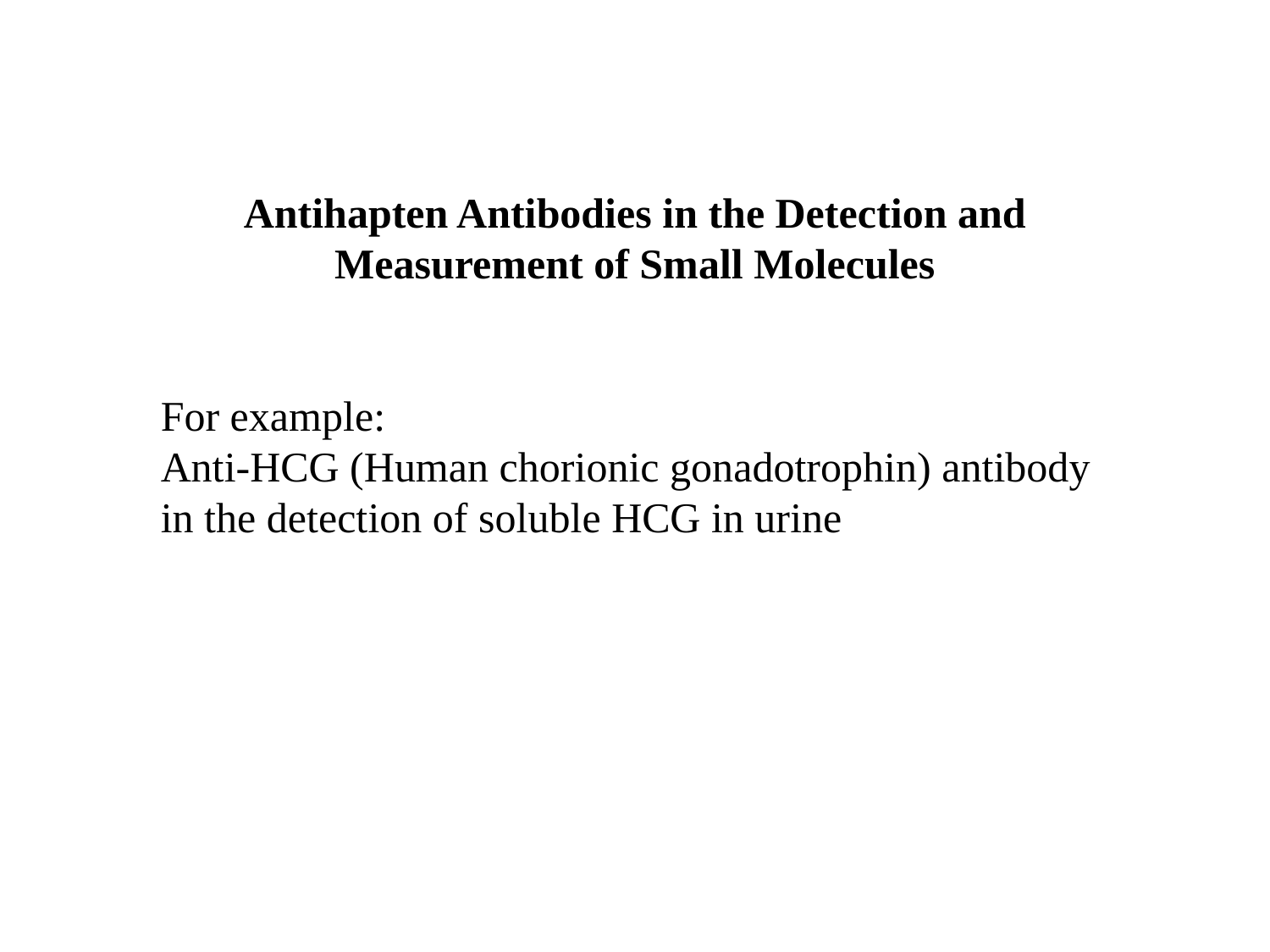

Antihapten Antibodies in the Detection and Measurement of Small Molecules

For example:
Anti-HCG (Human chorionic gonadotrophin) antibody in the detection of soluble HCG in urine